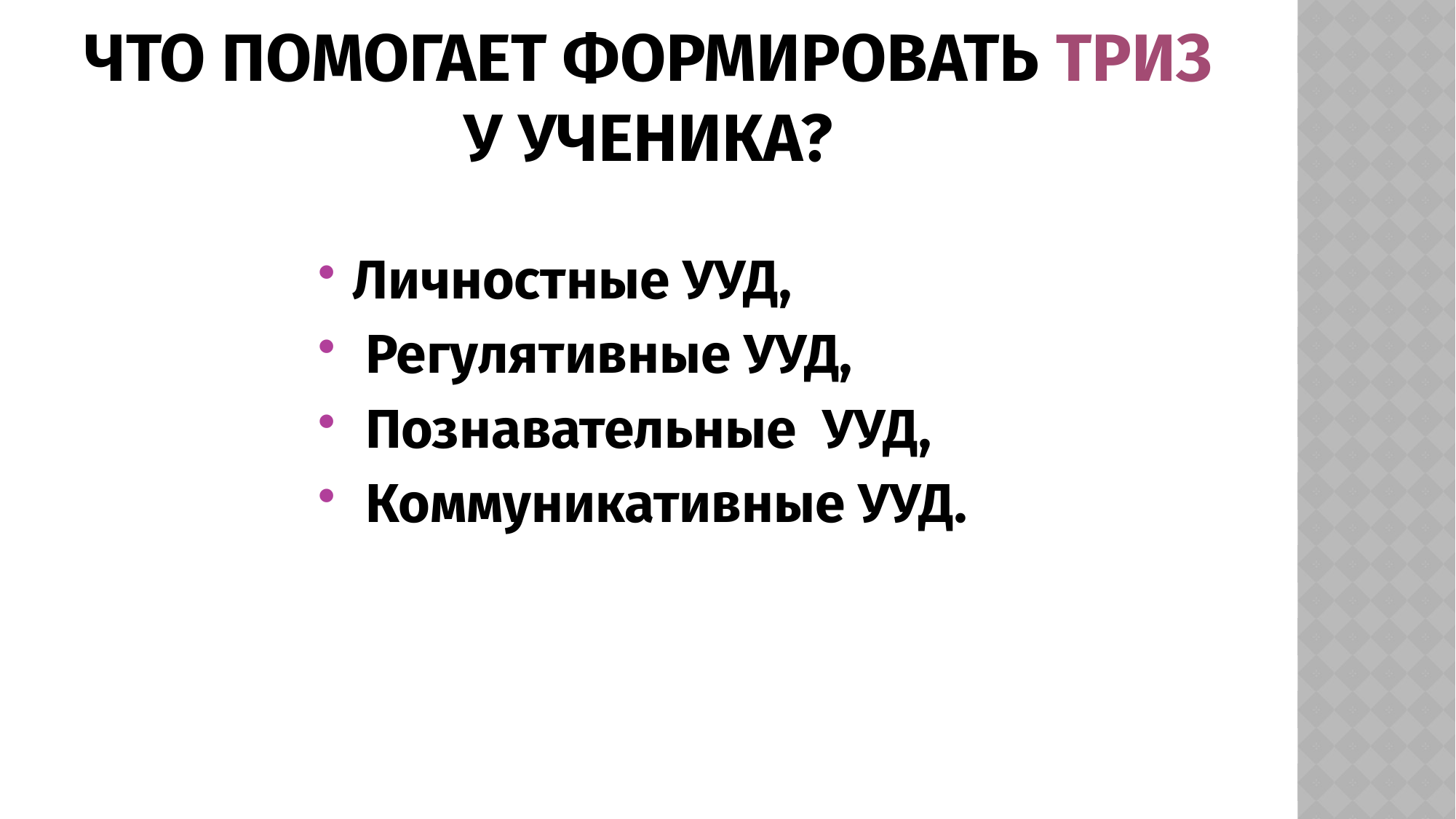

# Что помогает формировать ТРИЗ у ученика?
Личностные УУД,
 Регулятивные УУД,
 Познавательные  УУД,
 Коммуникативные УУД.